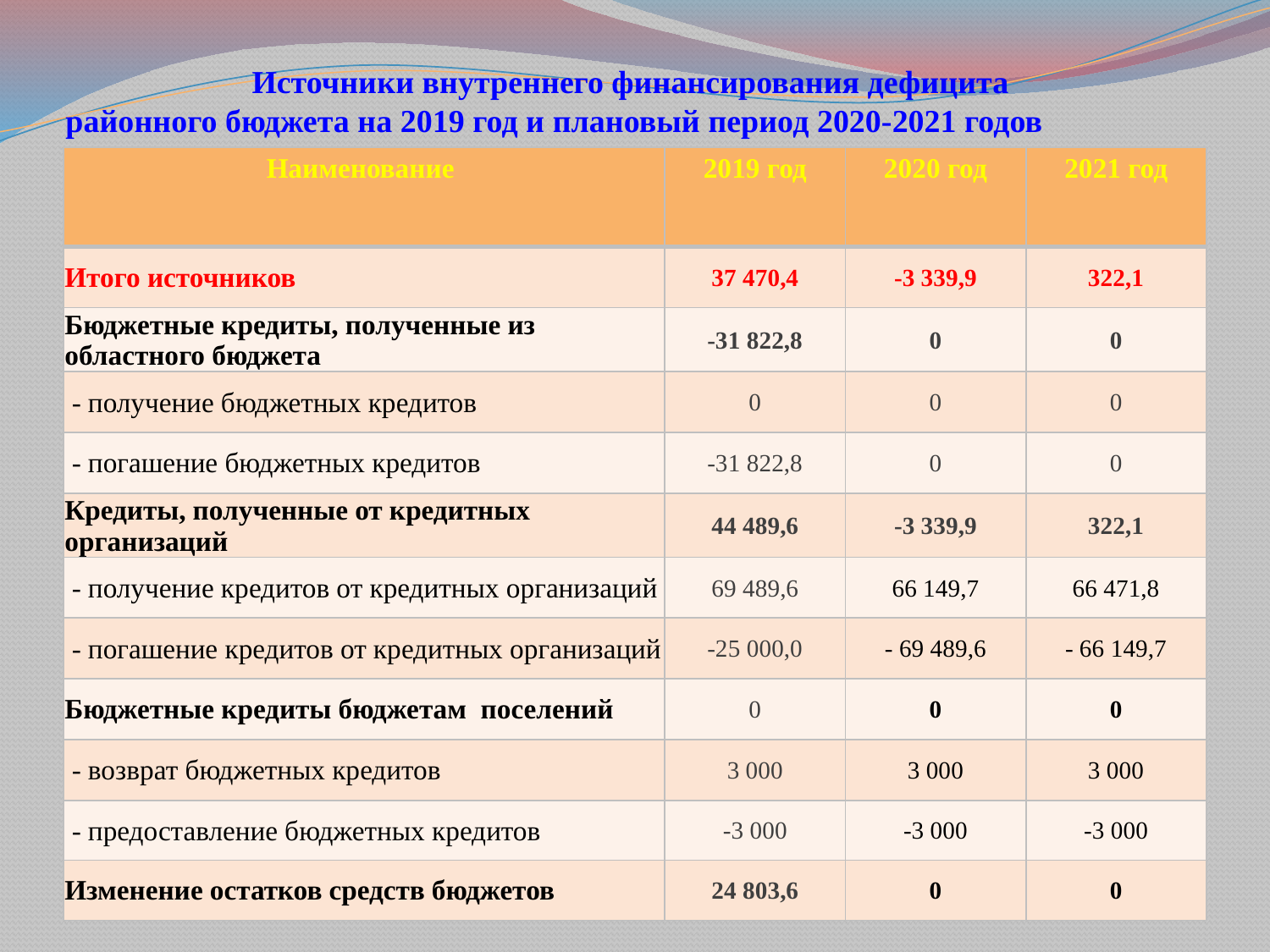

# Источники внутреннего финансирования дефицита районного бюджета на 2019 год и плановый период 2020-2021 годов
| Наименование | 2019 год | 2020 год | 2021 год |
| --- | --- | --- | --- |
| Итого источников | 37 470,4 | -3 339,9 | 322,1 |
| Бюджетные кредиты, полученные из областного бюджета | -31 822,8 | 0 | 0 |
| - получение бюджетных кредитов | 0 | 0 | 0 |
| - погашение бюджетных кредитов | -31 822,8 | 0 | 0 |
| Кредиты, полученные от кредитных организаций | 44 489,6 | -3 339,9 | 322,1 |
| - получение кредитов от кредитных организаций | 69 489,6 | 66 149,7 | 66 471,8 |
| - погашение кредитов от кредитных организаций | -25 000,0 | - 69 489,6 | - 66 149,7 |
| Бюджетные кредиты бюджетам поселений | 0 | 0 | 0 |
| - возврат бюджетных кредитов | 3 000 | 3 000 | 3 000 |
| - предоставление бюджетных кредитов | -3 000 | -3 000 | -3 000 |
| Изменение остатков средств бюджетов | 24 803,6 | 0 | 0 |